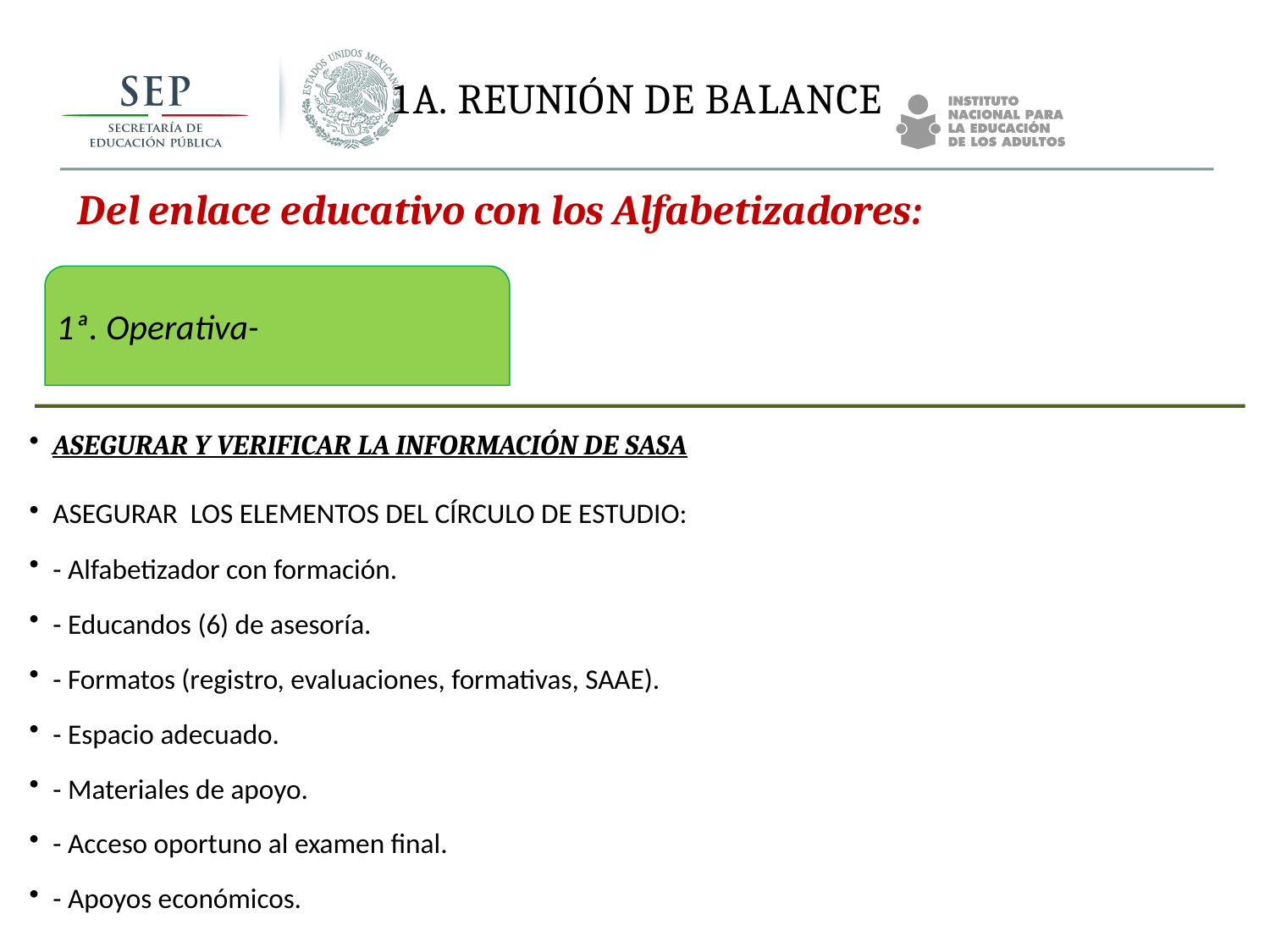

# 1a. Reunión de Balance
Del enlace educativo con los Alfabetizadores:

1ª. Operativa-
ASEGURAR Y VERIFICAR LA INFORMACIÓN DE SASA

ASEGURAR  LOS ELEMENTOS DEL CÍRCULO DE ESTUDIO:
- Alfabetizador con formación.
- Educandos (6) de asesoría.
- Formatos (registro, evaluaciones, formativas, SAAE).
- Espacio adecuado.
- Materiales de apoyo.
- Acceso oportuno al examen final.
- Apoyos económicos.